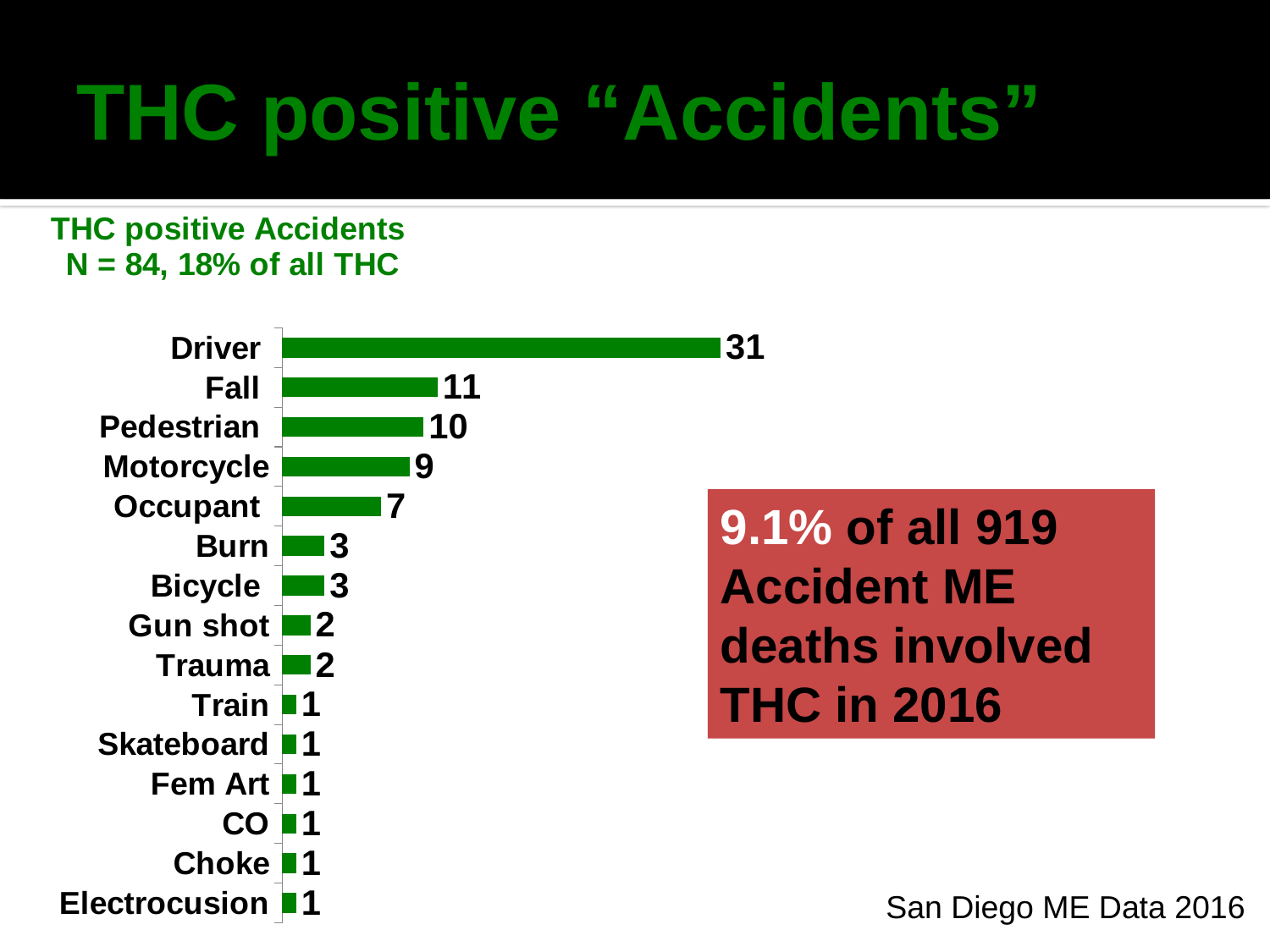

# THC positive “Accidents”

### Chart: THC positive Accidents
 N = 84, 18% of all THC

| Category |  |
|---|---|
| Electrocusion | 1.0 |
| Choke | 1.0 |
| CO | 1.0 |
| Fem Art | 1.0 |
| Skateboard | 1.0 |
| Train | 1.0 |
| Trauma | 2.0 |
| Gun shot | 2.0 |
| Bicycle  | 3.0 |
| Burn | 3.0 |
| Occupant  | 7.0 |
| Motorcycle | 9.0 |
| Pedestrian  | 10.0 |
| Fall  | 11.0 |
| Driver  | 31.0 |
9.1% of all 919 Accident ME deaths involved THC in 2016
San Diego ME Data 2016